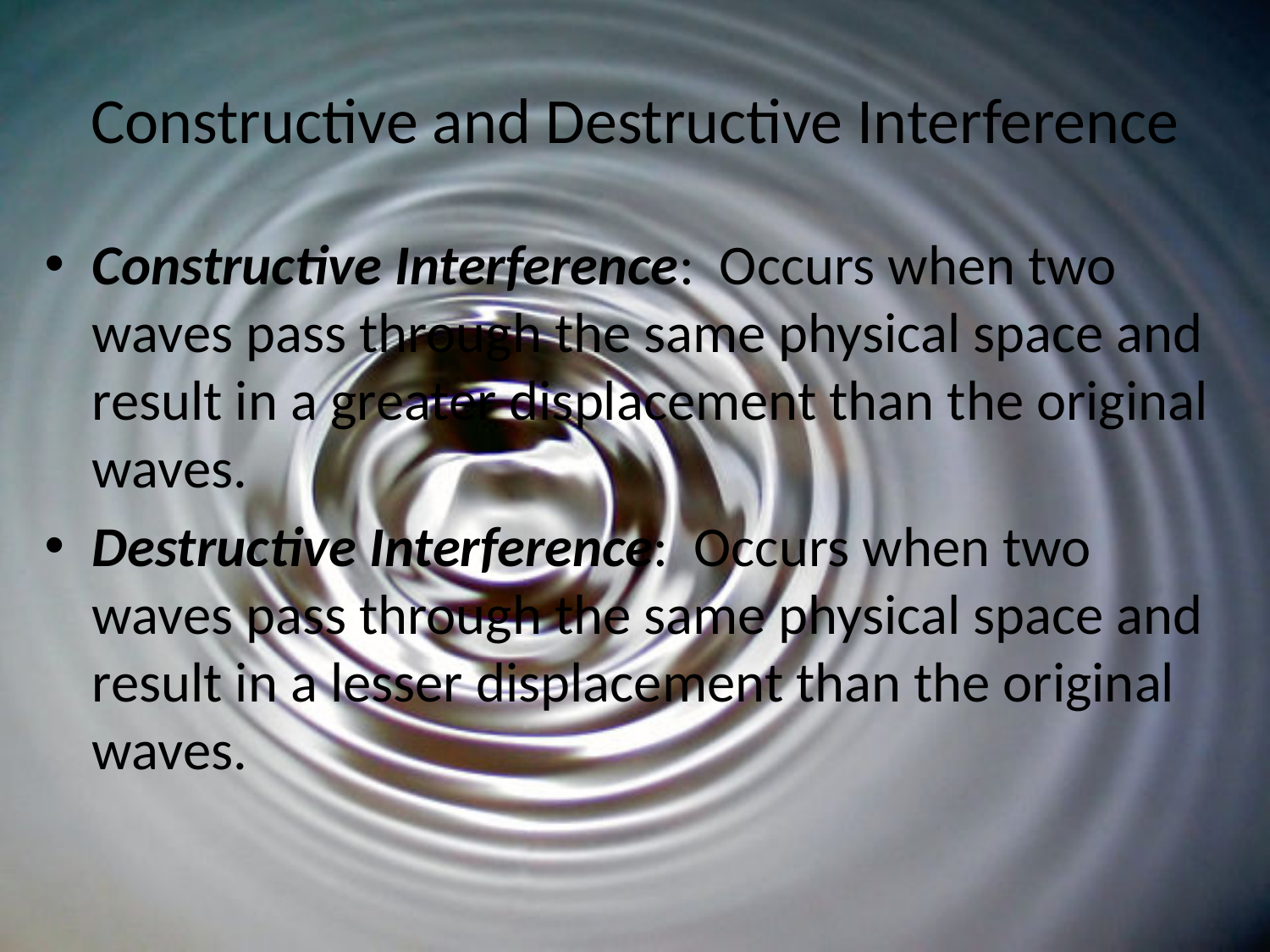

# Constructive and Destructive Interference
Constructive Interference:  Occurs when two waves pass through the same physical space and result in a greater displacement than the original waves.
Destructive Interference:  Occurs when two waves pass through the same physical space and result in a lesser displacement than the original waves.